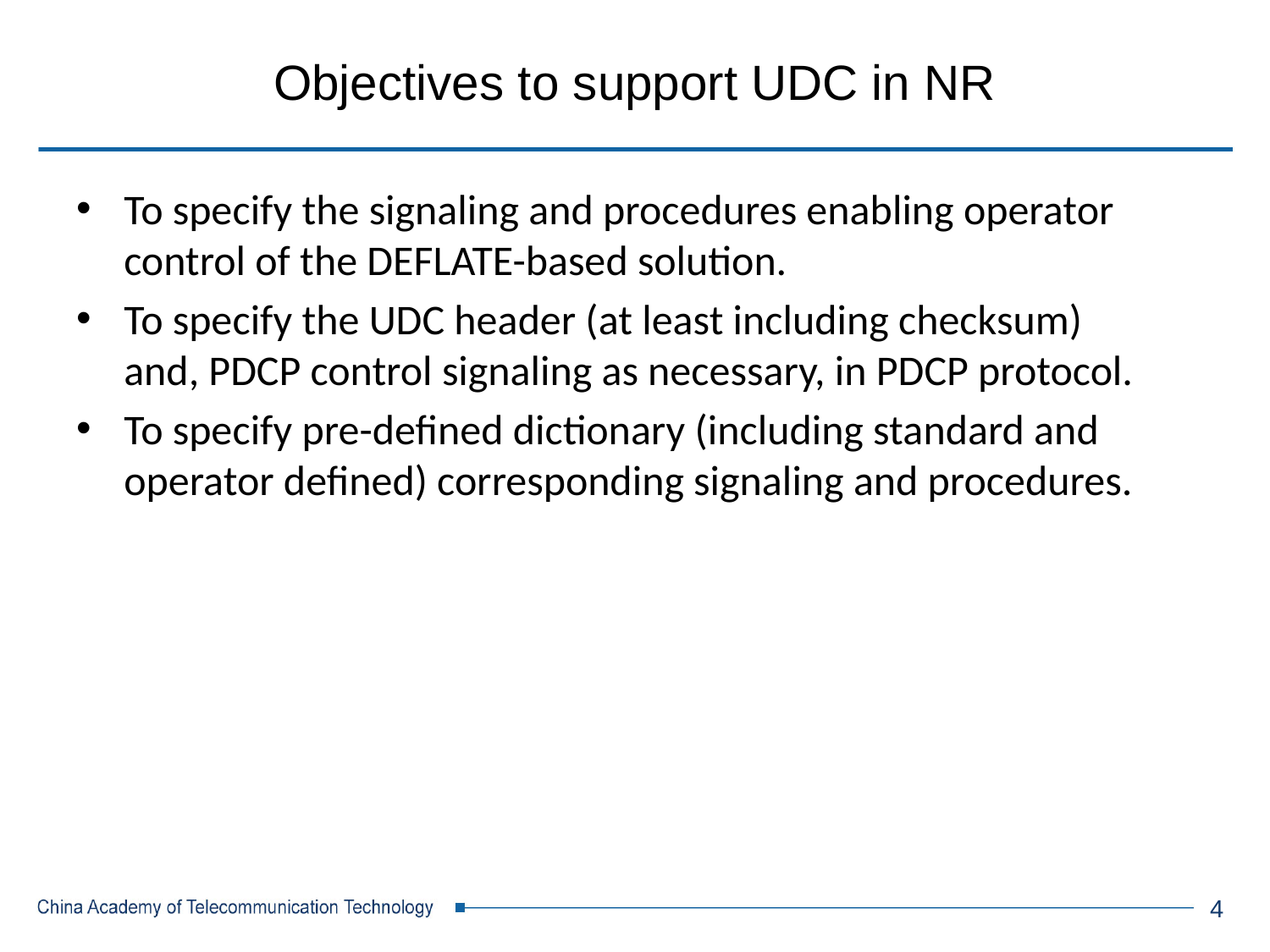

# Objectives to support UDC in NR
To specify the signaling and procedures enabling operator control of the DEFLATE-based solution.
To specify the UDC header (at least including checksum) and, PDCP control signaling as necessary, in PDCP protocol.
To specify pre-defined dictionary (including standard and operator defined) corresponding signaling and procedures.
4